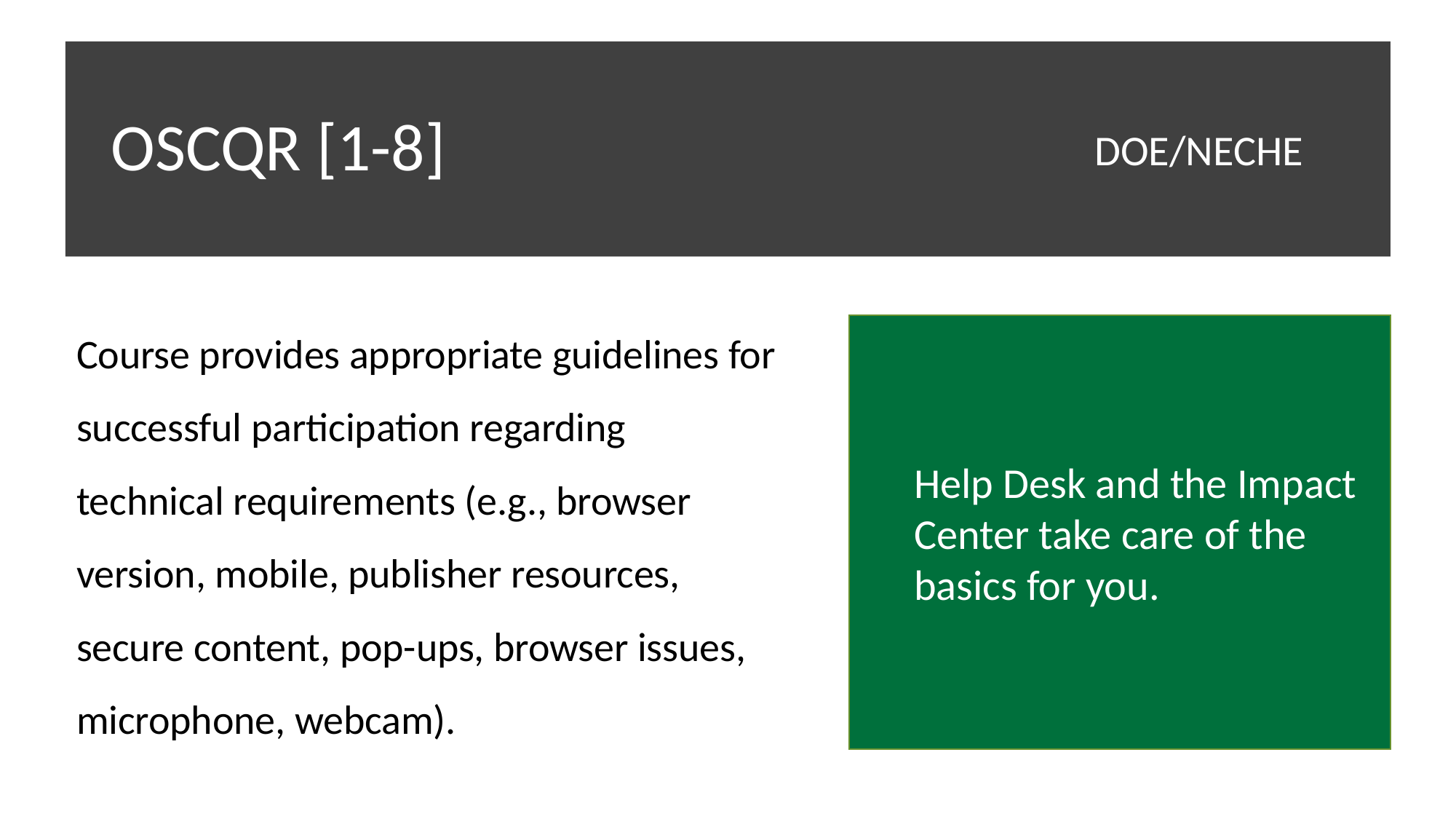

# OSCQR [1-8]
DOE/NECHE
Course provides appropriate guidelines for successful participation regarding technical requirements (e.g., browser version, mobile, publisher resources, secure content, pop-ups, browser issues, microphone, webcam).
Help Desk and the Impact Center take care of the basics for you.